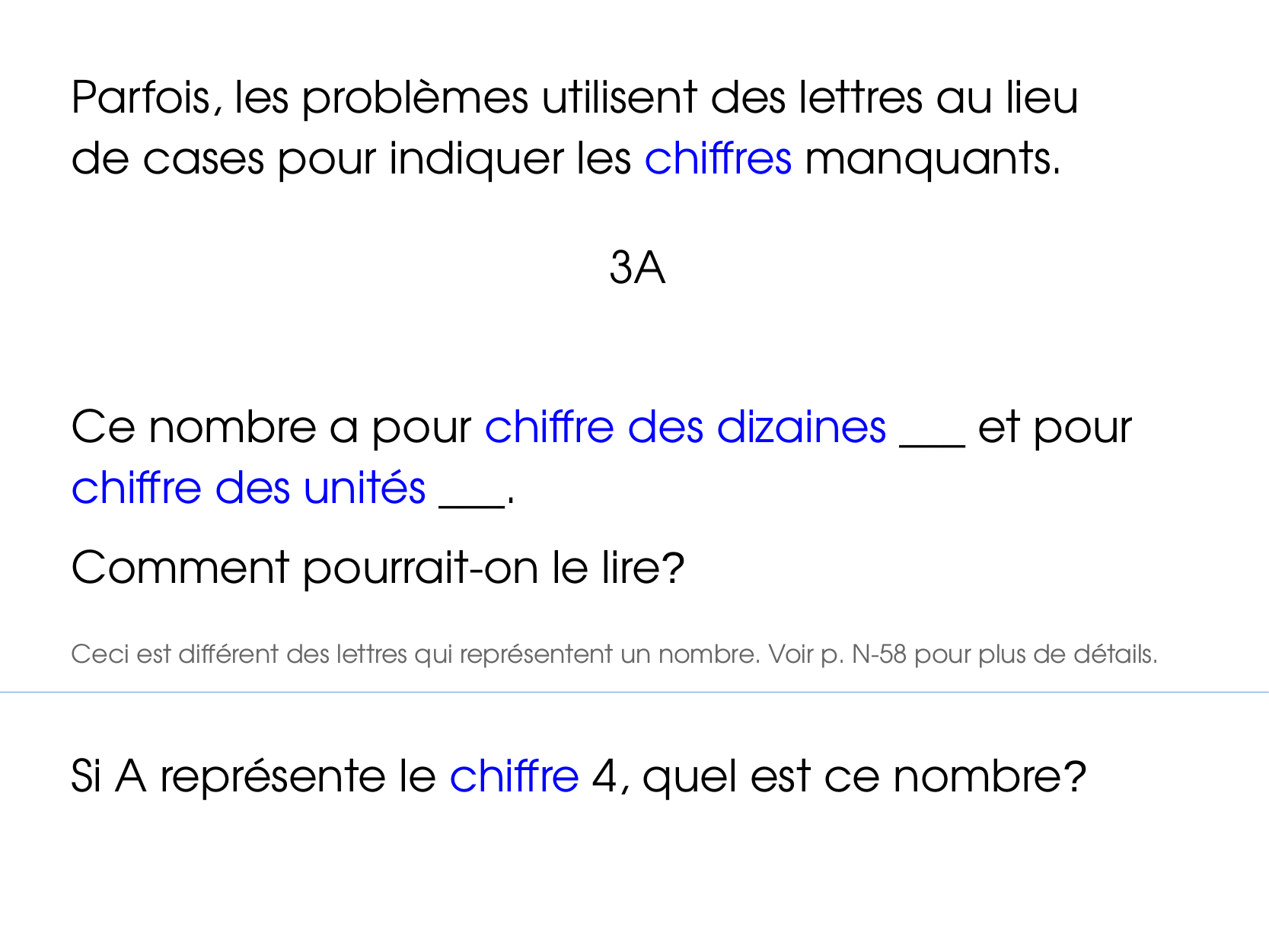

Parfois, les problèmes utilisent des lettres au lieu de cases pour indiquer les chiffres manquants.
3A
Ce nombre a pour chiffre des dizaines ___ et pour chiffre des unités ___.
Comment pourrait-on le lire?
Ceci est différent des lettres qui représentent un nombre. Voir p. N-58 pour plus de détails.
Si A représente le chiffre 4, quel est ce nombre?